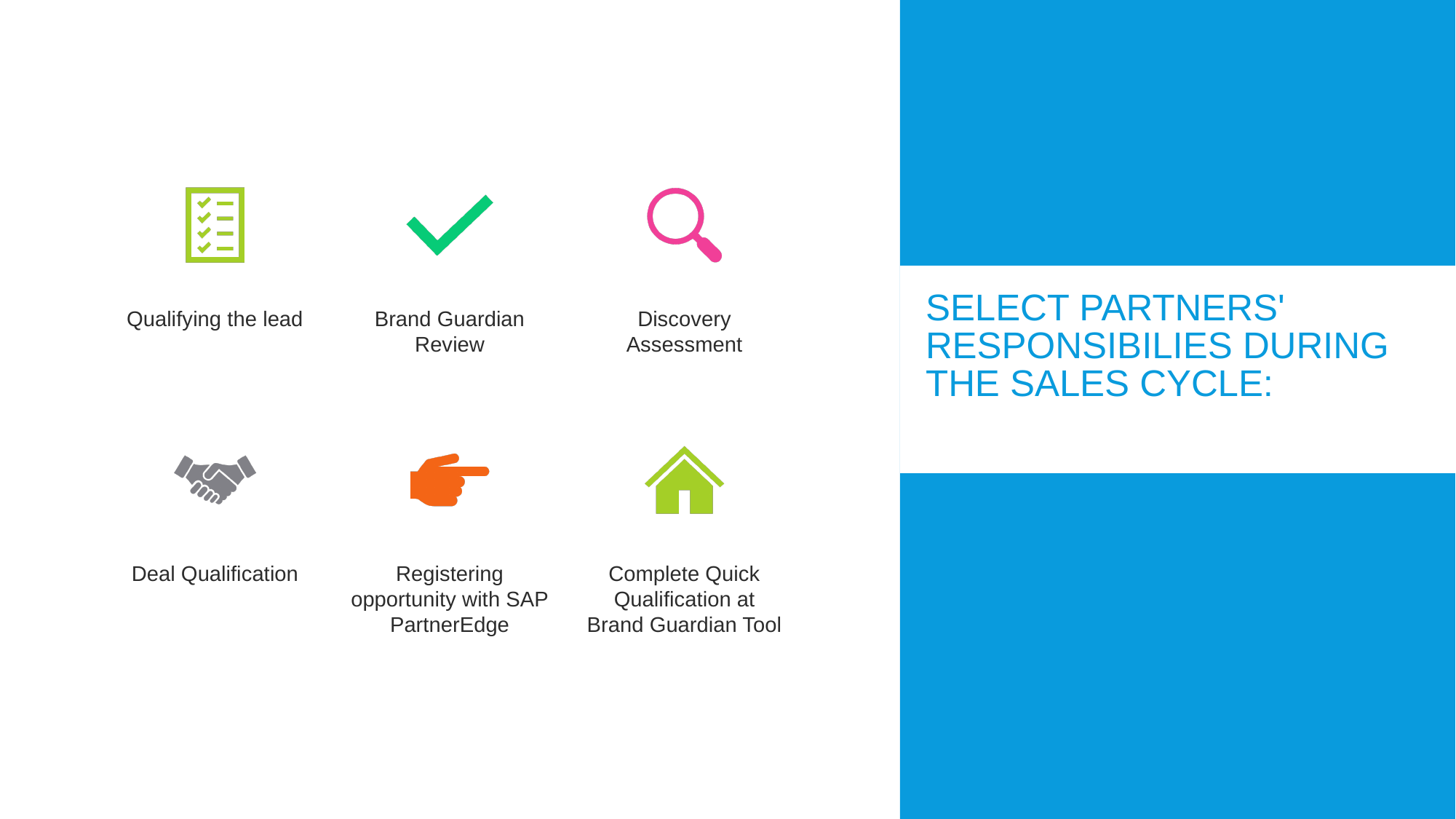

Qualifying the lead
Brand Guardian Review
Discovery Assessment
Deal Qualification
Registering opportunity with SAP PartnerEdge
Complete Quick Qualification at Brand Guardian Tool

# Select partners' responsibilies during the sales cycle: